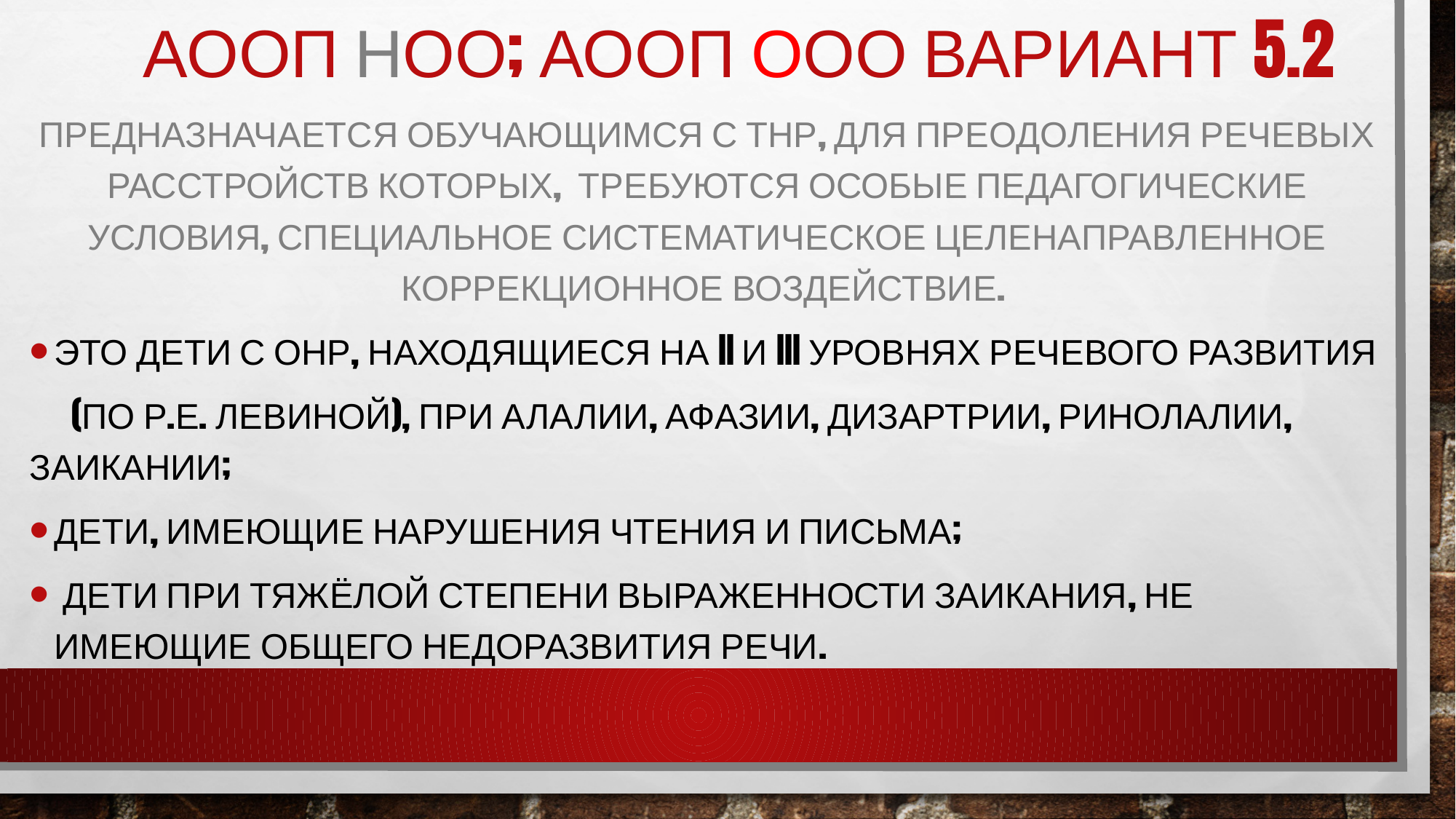

# АООП НОО; АООП ООО Вариант 5.2
предназначается обучающимся с ТНР, для преодоления речевых расстройств которых,  требуются особые педагогические условия, специальное систематическое целенаправленное коррекционное воздействие.
Это дети с онр, находящиеся на II и III уровнях речевого развития
     (по Р.Е. Левиной), при алалии, афазии, дизартрии, ринолалии, заикании;
Дети, имеющие нарушения чтения и письма;
 дети при тяжёлой степени выраженности заикания, не имеющие общего недоразвития речи.